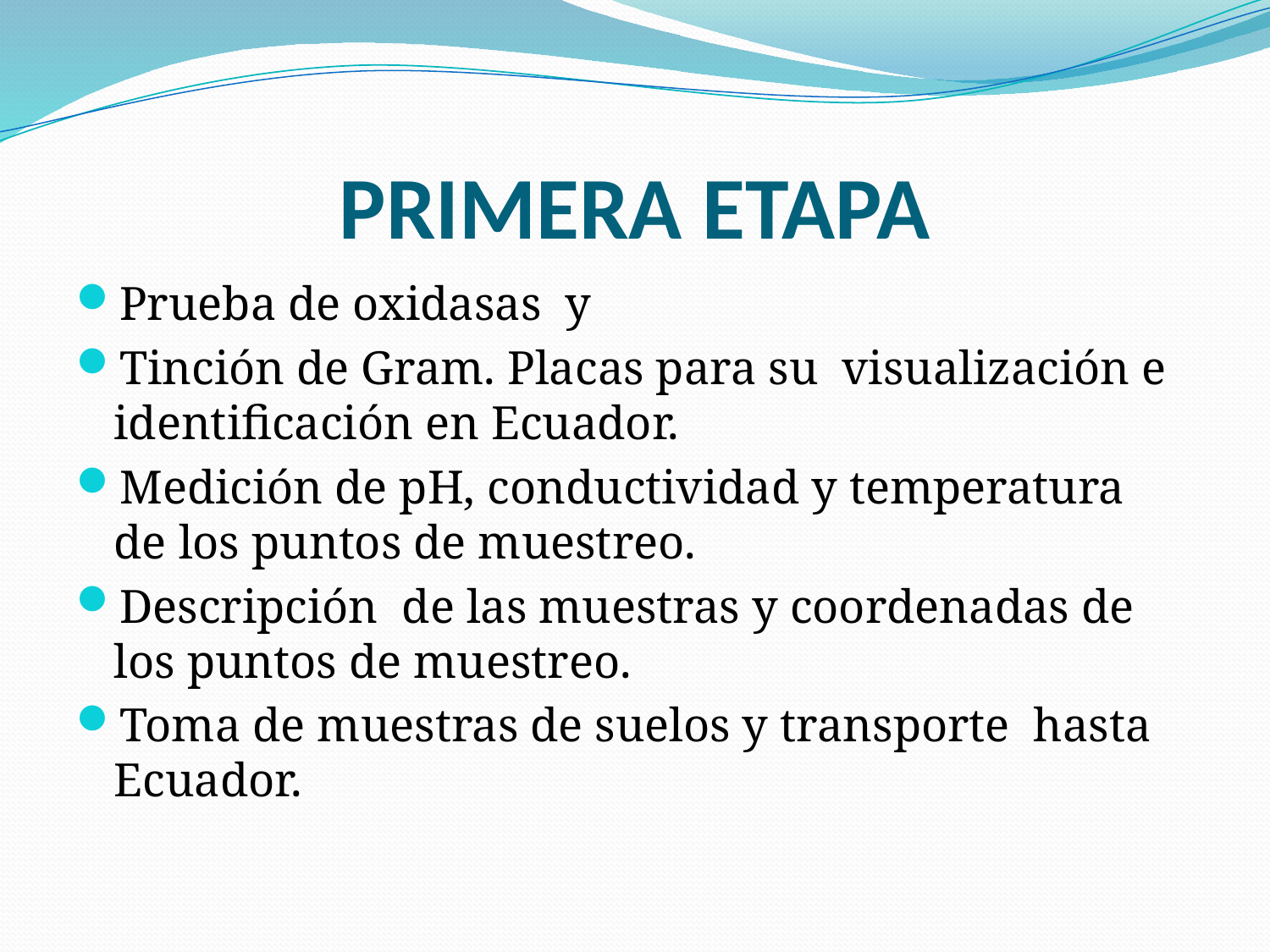

# PRIMERA ETAPA
Prueba de oxidasas  y
Tinción de Gram. Placas para su  visualización e identificación en Ecuador.
Medición de pH, conductividad y temperatura  de los puntos de muestreo.
Descripción  de las muestras y coordenadas de los puntos de muestreo.
Toma de muestras de suelos y transporte  hasta Ecuador.